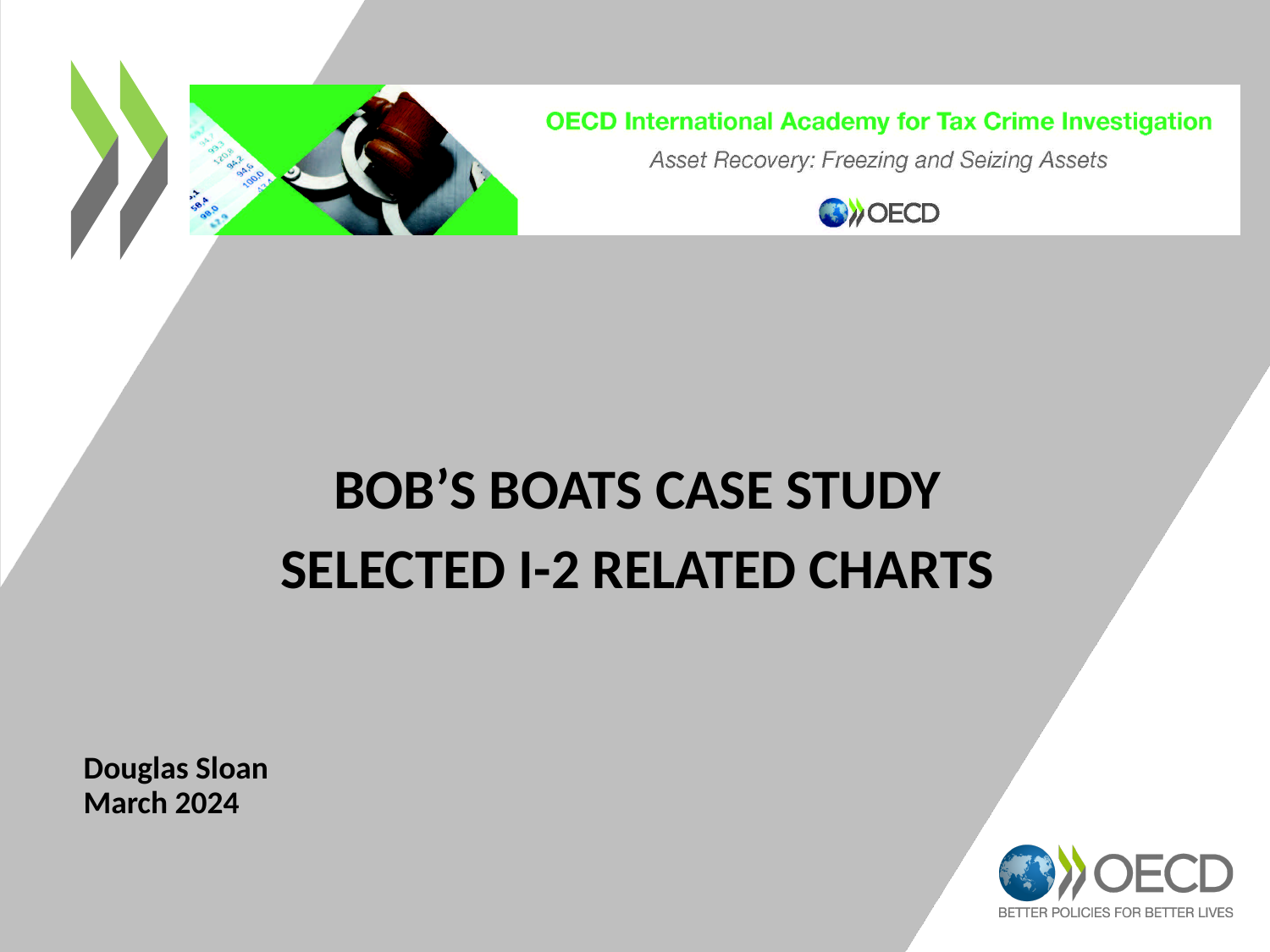

# Bob’s Boats Case Study Selected I-2 Related Charts
Douglas Sloan
March 2024